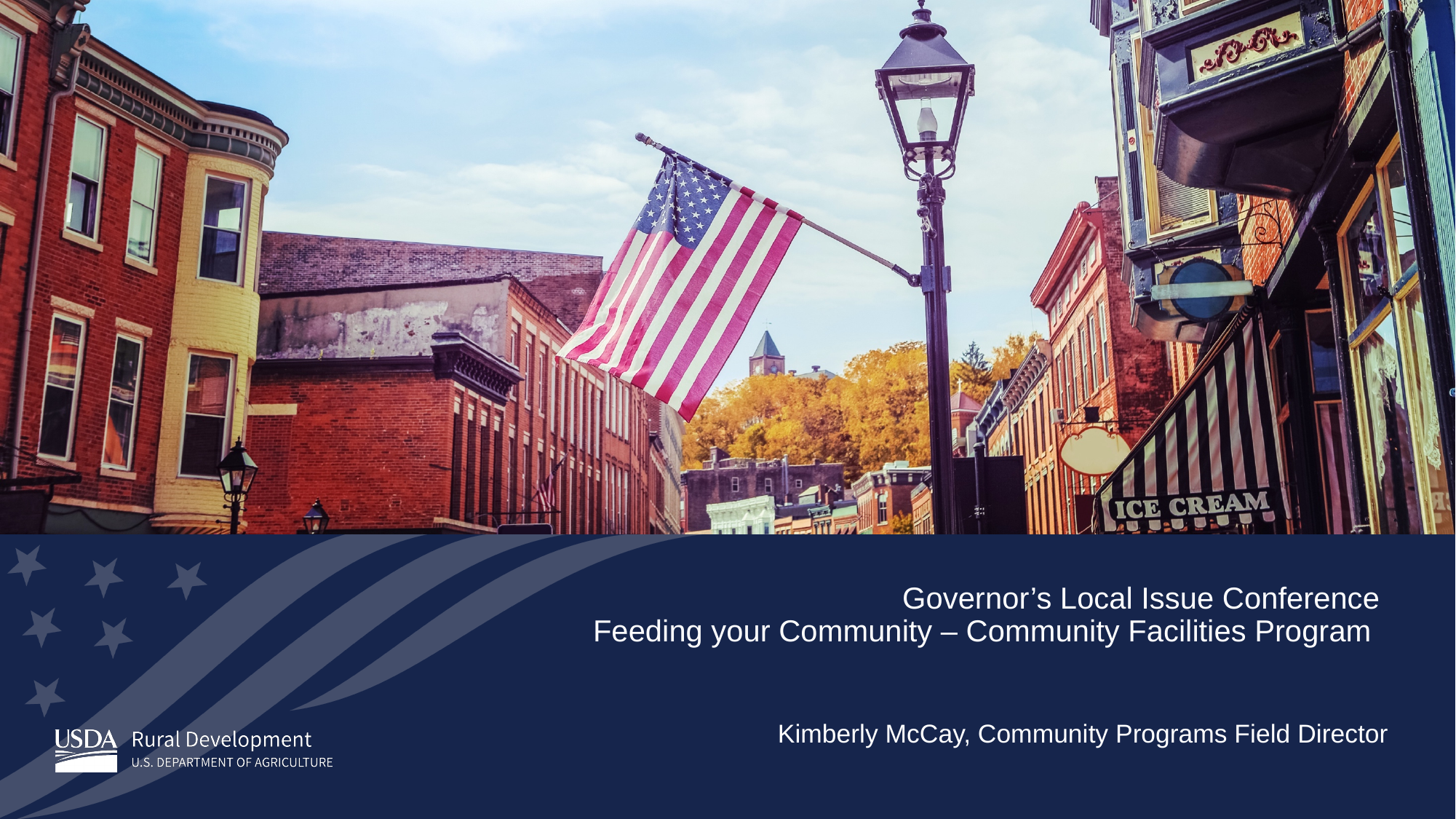

# Governor’s Local Issue Conference Feeding your Community – Community Facilities Program
Kimberly McCay, Community Programs Field Director